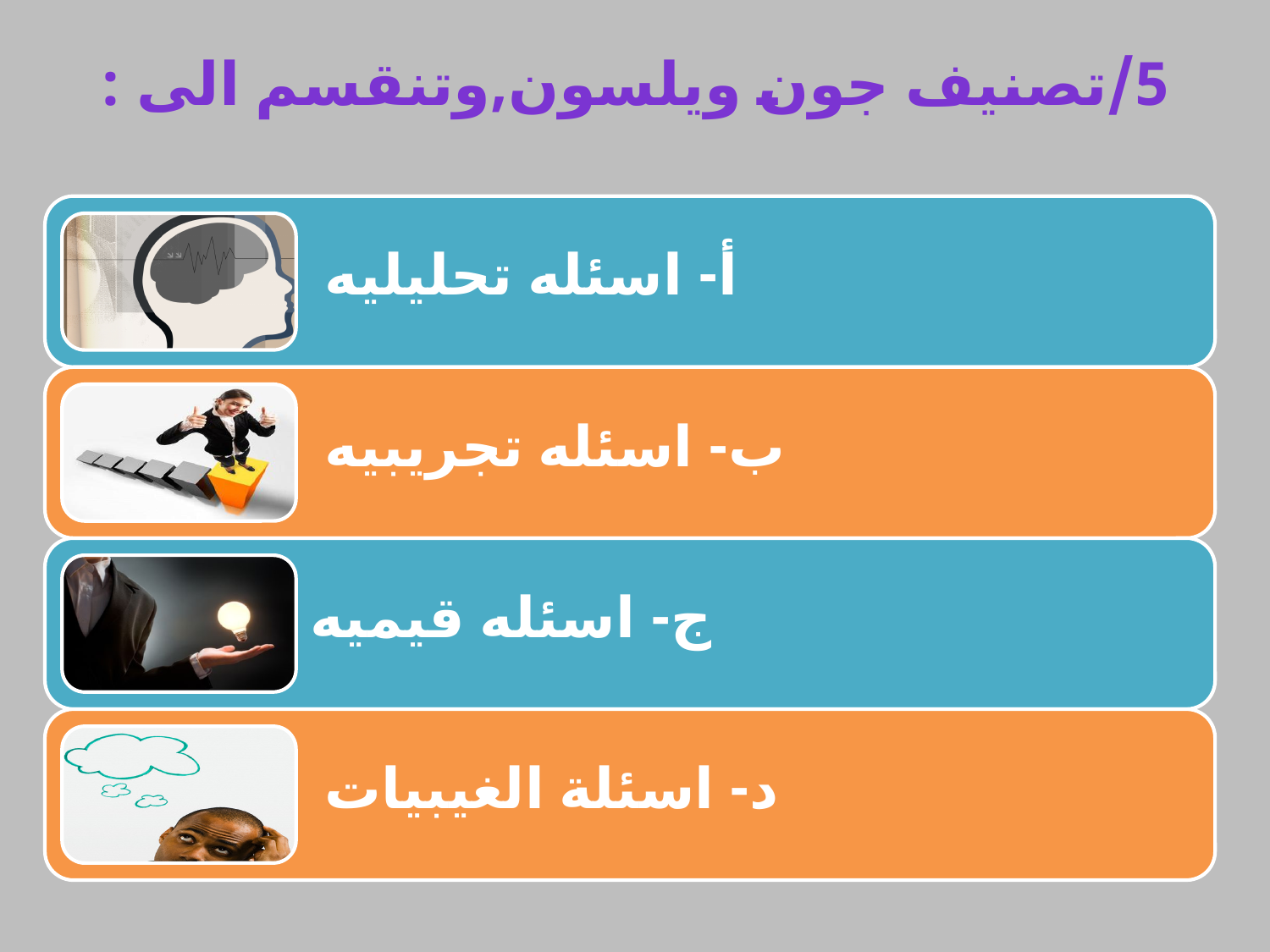

# 5/تصنيف جون ويلسون,وتنقسم الى :
أ- اسئله تحليليه
ب- اسئله تجريبيه
ج- اسئله قيميه
د- اسئلة الغيبيات